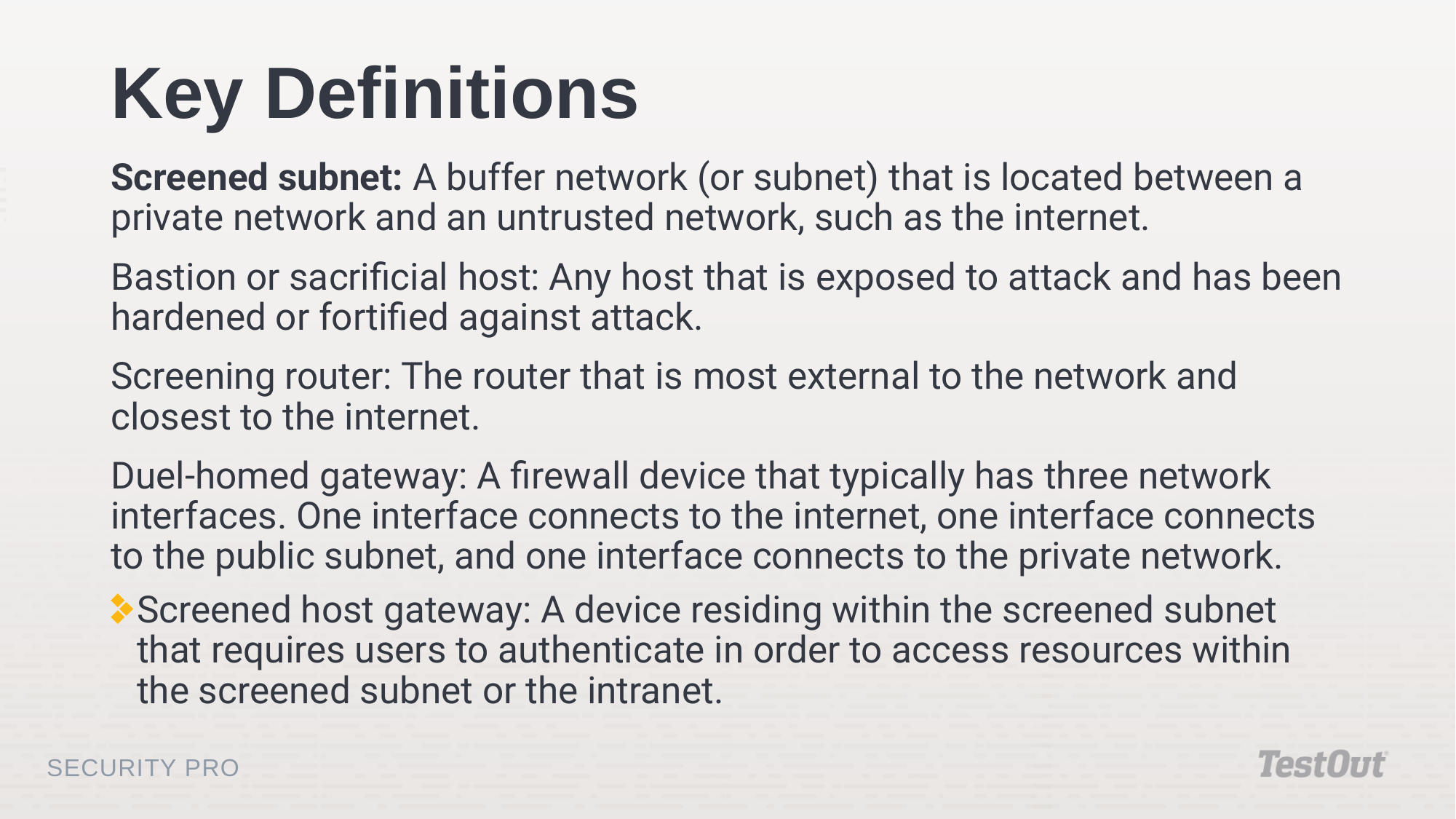

# Key Definitions
Screened subnet: A buffer network (or subnet) that is located between a private network and an untrusted network, such as the internet.
Bastion or sacrificial host: Any host that is exposed to attack and has been hardened or fortified against attack.
Screening router: The router that is most external to the network and closest to the internet.
Duel-homed gateway: A firewall device that typically has three network interfaces. One interface connects to the internet, one interface connects to the public subnet, and one interface connects to the private network.
Screened host gateway: A device residing within the screened subnet that requires users to authenticate in order to access resources within the screened subnet or the intranet.
Security Pro